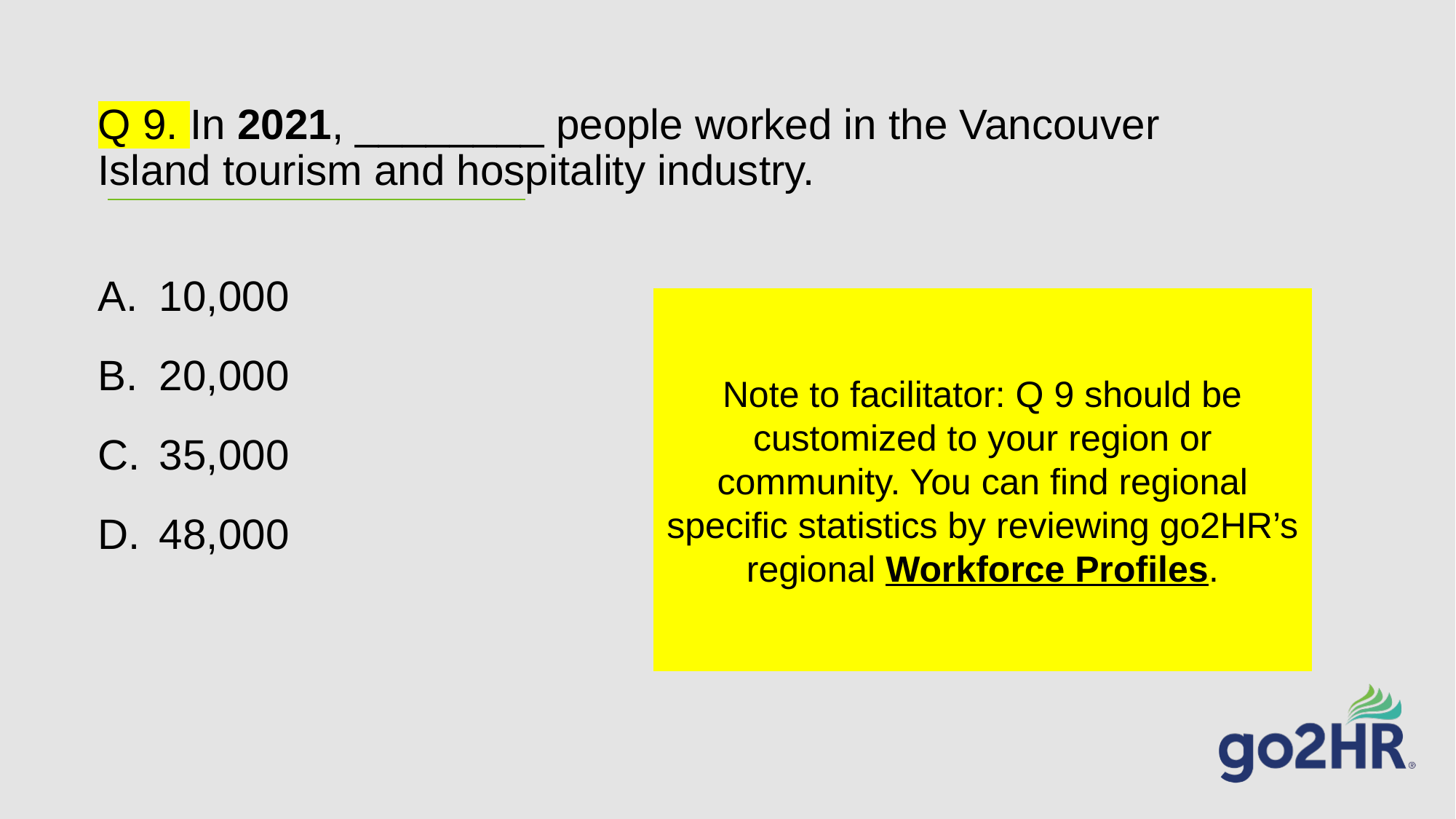

# Q 9. In 2021, ________ people worked in the Vancouver Island tourism and hospitality industry.
10,000
20,000
35,000
48,000
Note to facilitator: Q 9 should be customized to your region or community. You can find regional specific statistics by reviewing go2HR’s regional Workforce Profiles.